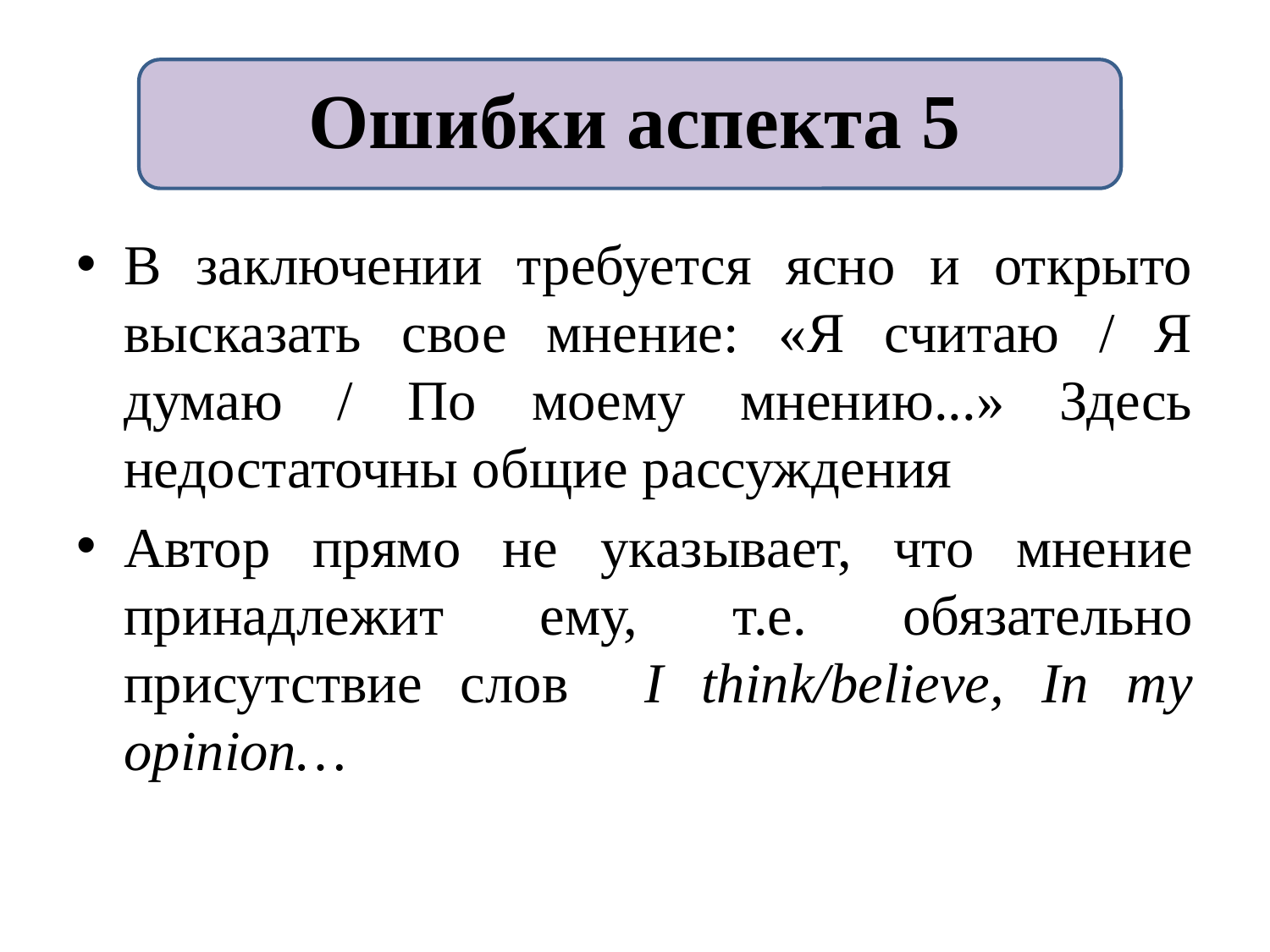

# Ошибки аспекта 5

В заключении требуется ясно и открыто высказать свое мнение: «Я считаю / Я думаю / По моему мнению...» Здесь недостаточны общие рассуждения
Автор прямо не указывает, что мнение принадлежит ему, т.е. обязательно присутствие слов  I think/believe, In my opinion…